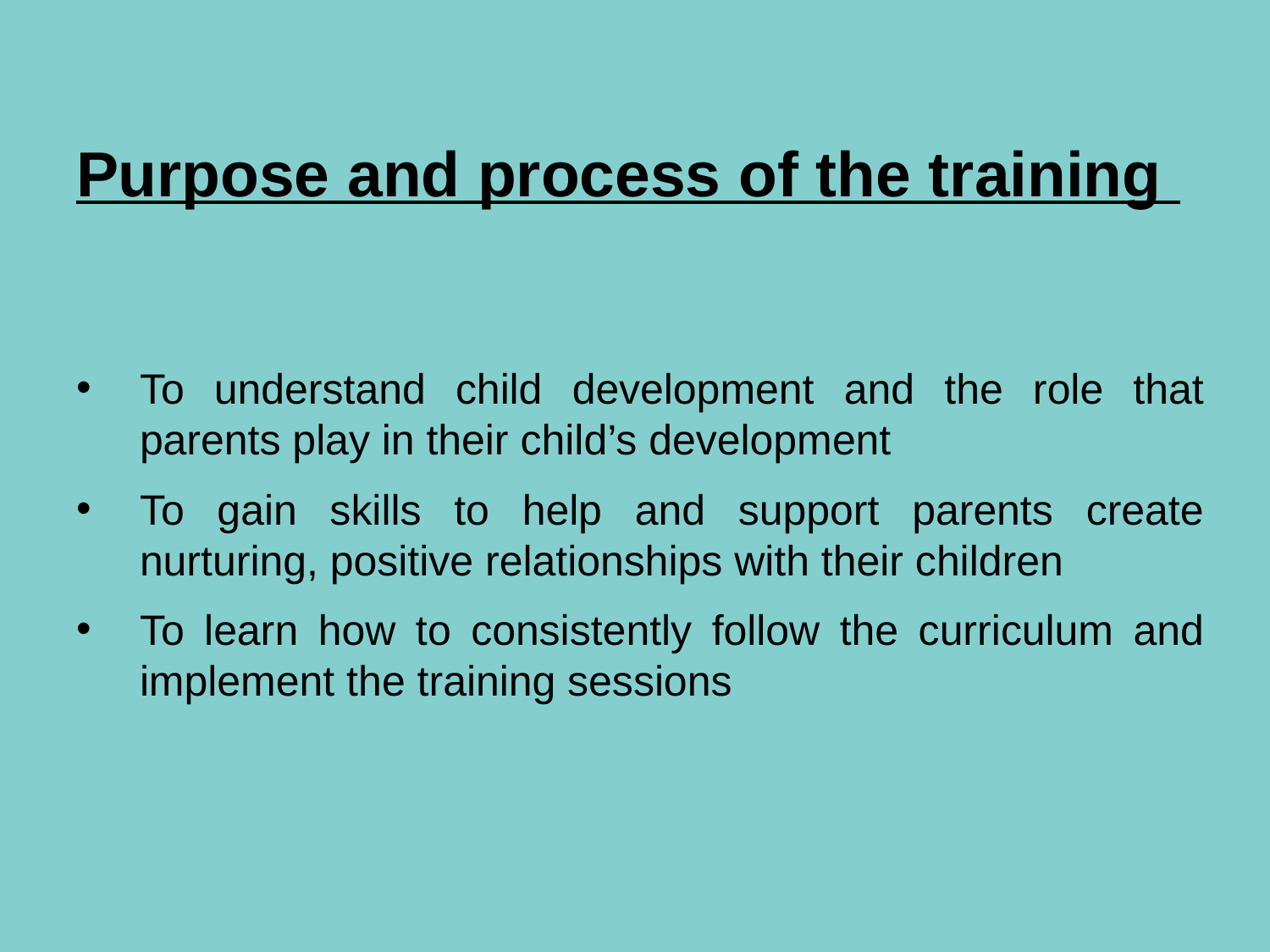

# Purpose and process of the training

To understand child development and the role that parents play in their child’s development
To gain skills to help and support parents create nurturing, positive relationships with their children
To learn how to consistently follow the curriculum and implement the training sessions